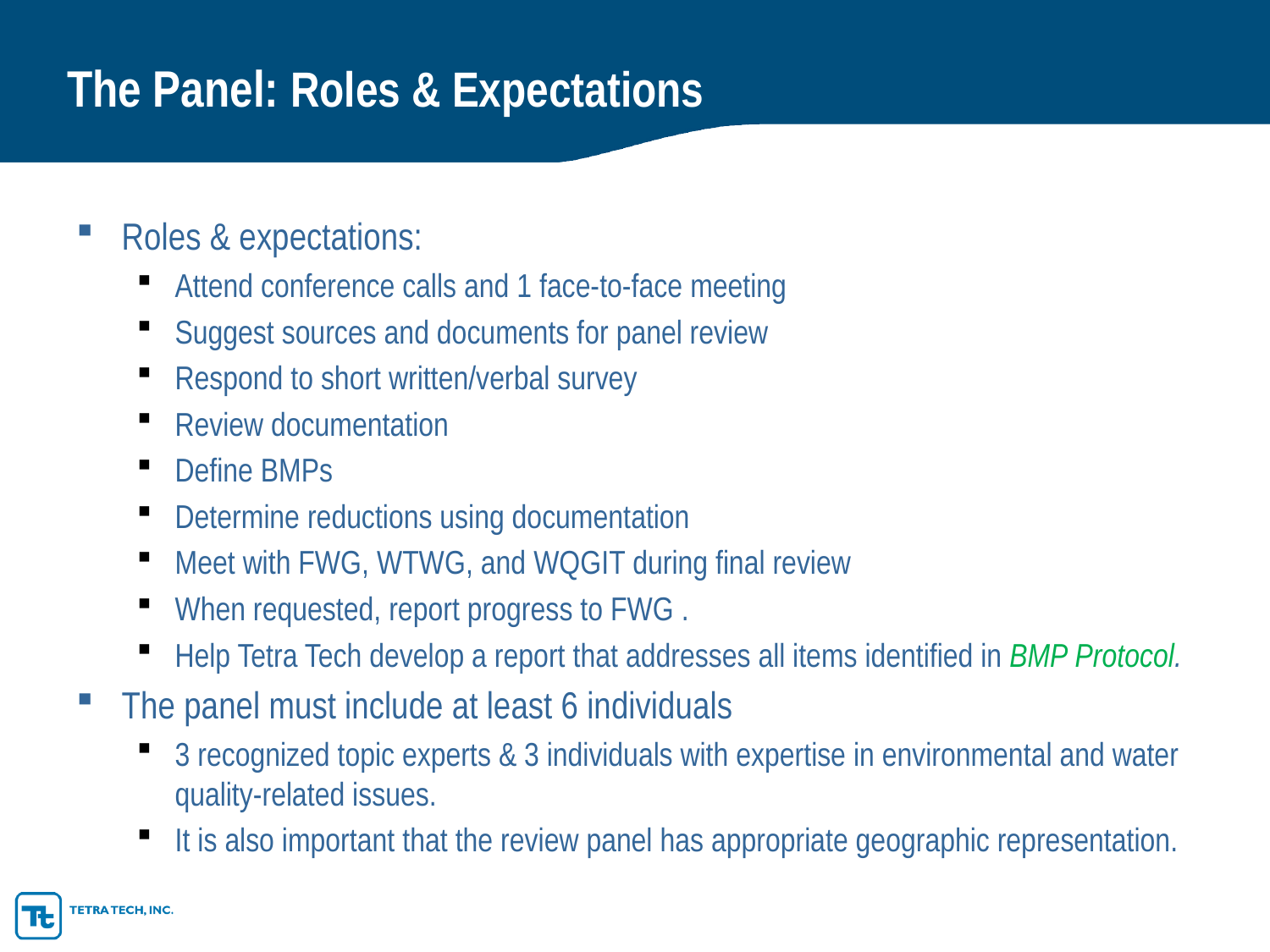

# The Panel: Roles & Expectations
Roles & expectations:
Attend conference calls and 1 face-to-face meeting
Suggest sources and documents for panel review
Respond to short written/verbal survey
Review documentation
Define BMPs
Determine reductions using documentation
Meet with FWG, WTWG, and WQGIT during final review
When requested, report progress to FWG .
Help Tetra Tech develop a report that addresses all items identified in BMP Protocol.
The panel must include at least 6 individuals
3 recognized topic experts & 3 individuals with expertise in environmental and water quality-related issues.
It is also important that the review panel has appropriate geographic representation.